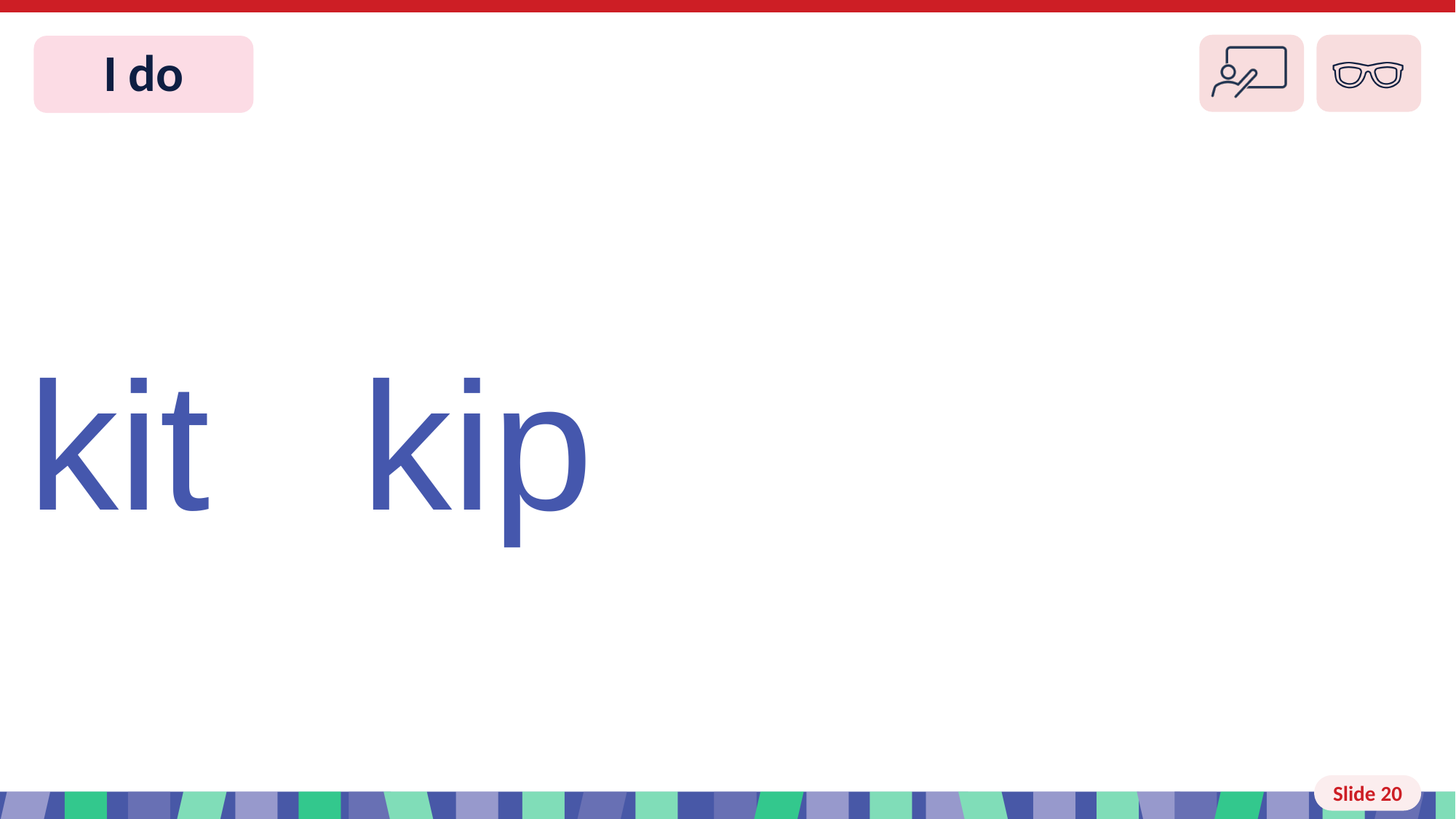

# Slide 21 I do
kit   kip